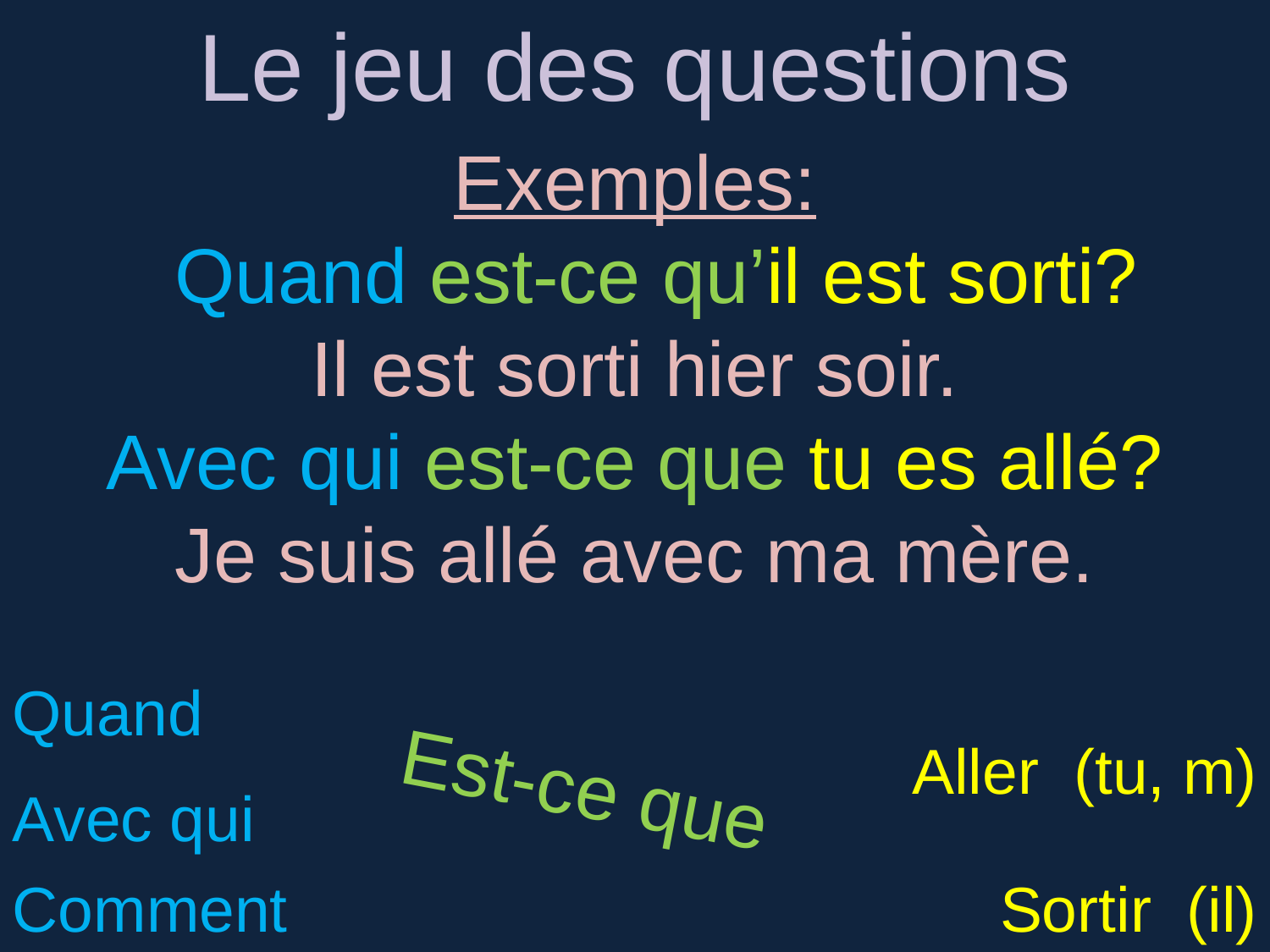

Le jeu des questions
Exemples:
  Quand est-ce qu’il est sorti?
Il est sorti hier soir.
Avec qui est-ce que tu es allé?
Je suis allé avec ma mère.
Quand
Aller  (tu, m)
Est-ce que
Avec qui
Comment
Sortir  (il)